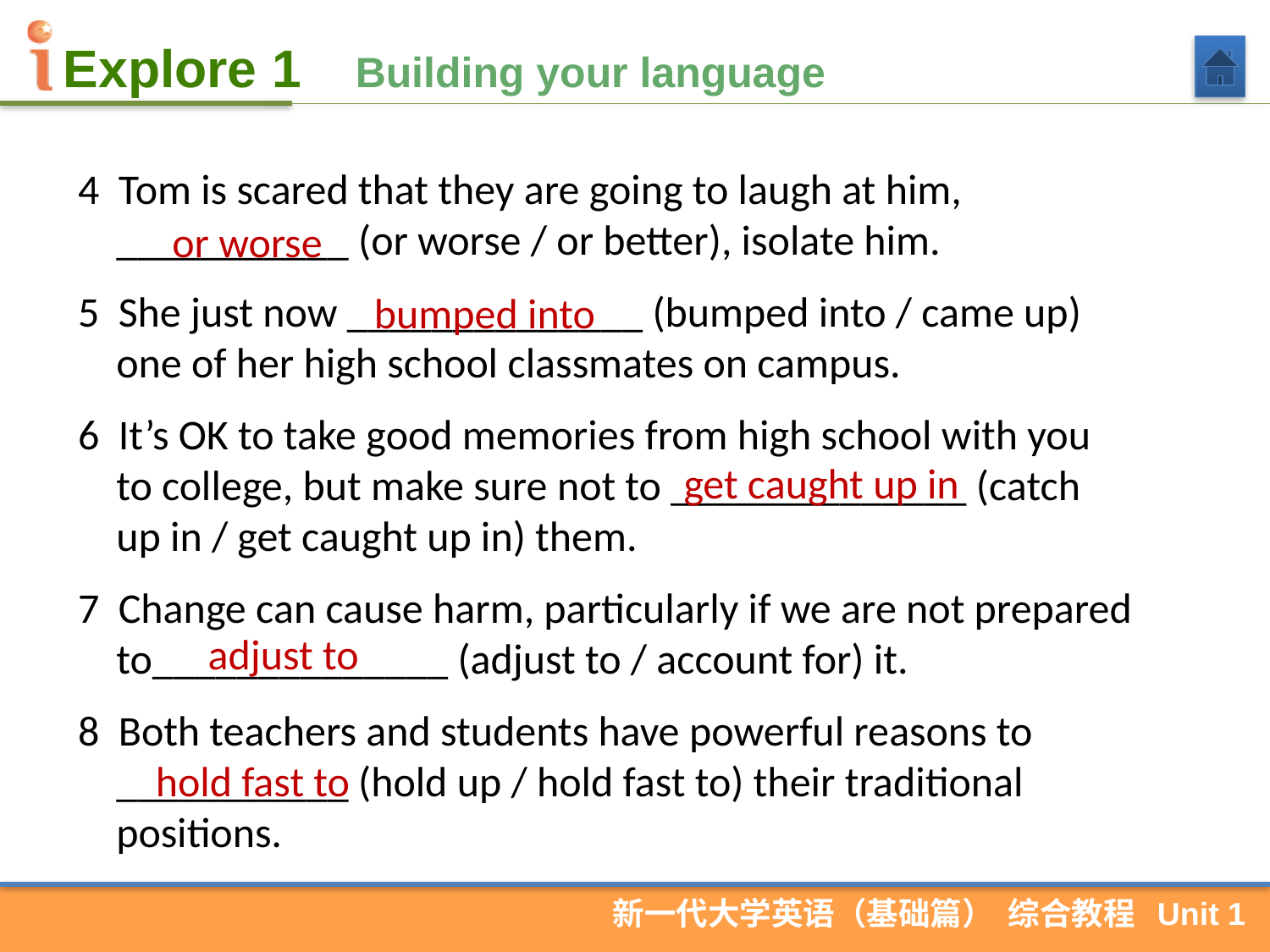

Building your language
4  Tom is scared that they are going to laugh at him, ___________ (or worse / or better), isolate him.
5  She just now ______________ (bumped into / came up) one of her high school classmates on campus.
6  It’s OK to take good memories from high school with you to college, but make sure not to ______________ (catch up in / get caught up in) them.
7  Change can cause harm, particularly if we are not prepared to______________ (adjust to / account for) it.
8  Both teachers and students have powerful reasons to ___________ (hold up / hold fast to) their traditional positions.
or worse
bumped into
get caught up in
adjust to
hold fast to